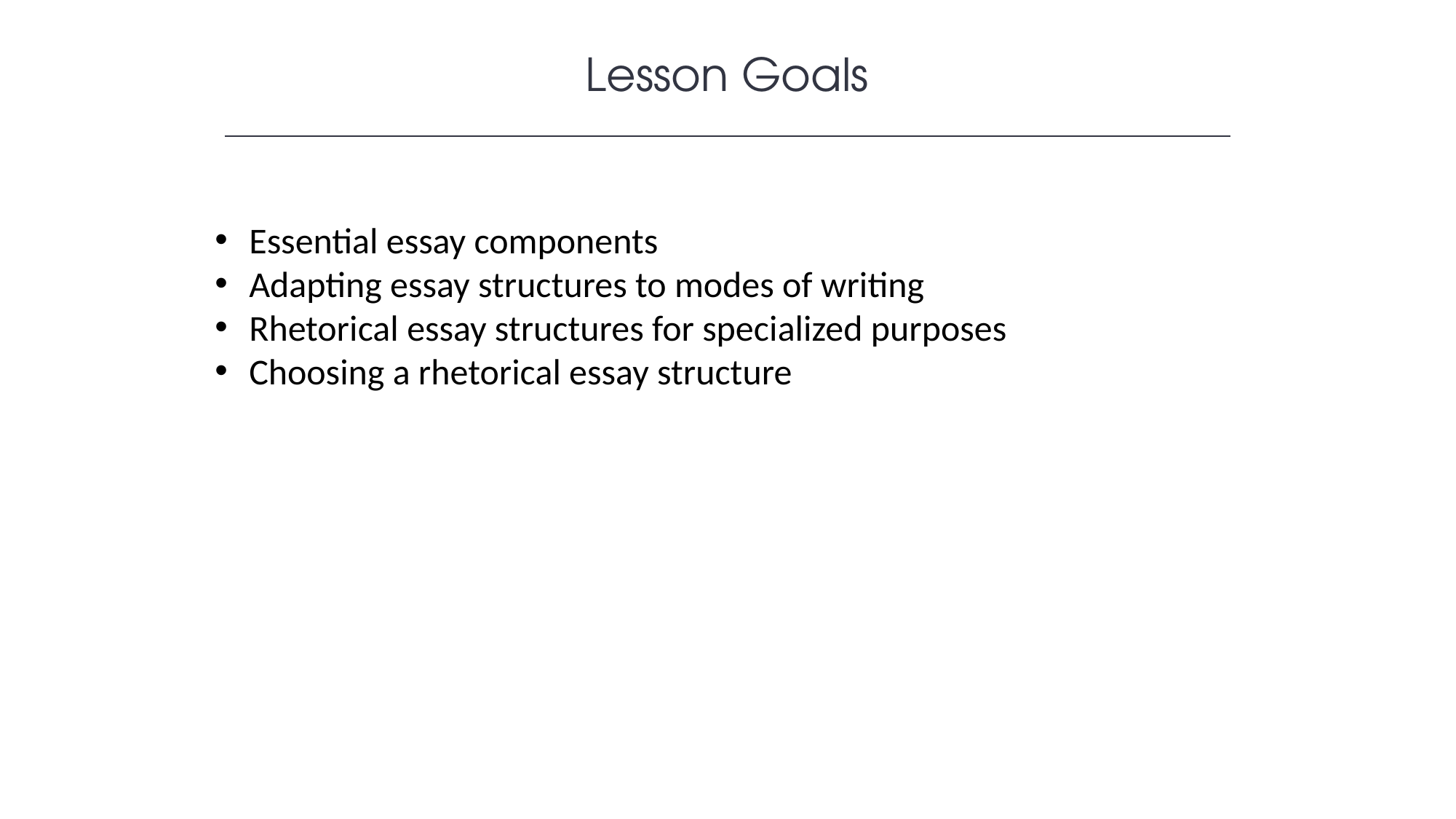

Lesson Goals
HAWKES LEARNING
Essential essay components
Adapting essay structures to modes of writing
Rhetorical essay structures for specialized purposes
Choosing a rhetorical essay structure